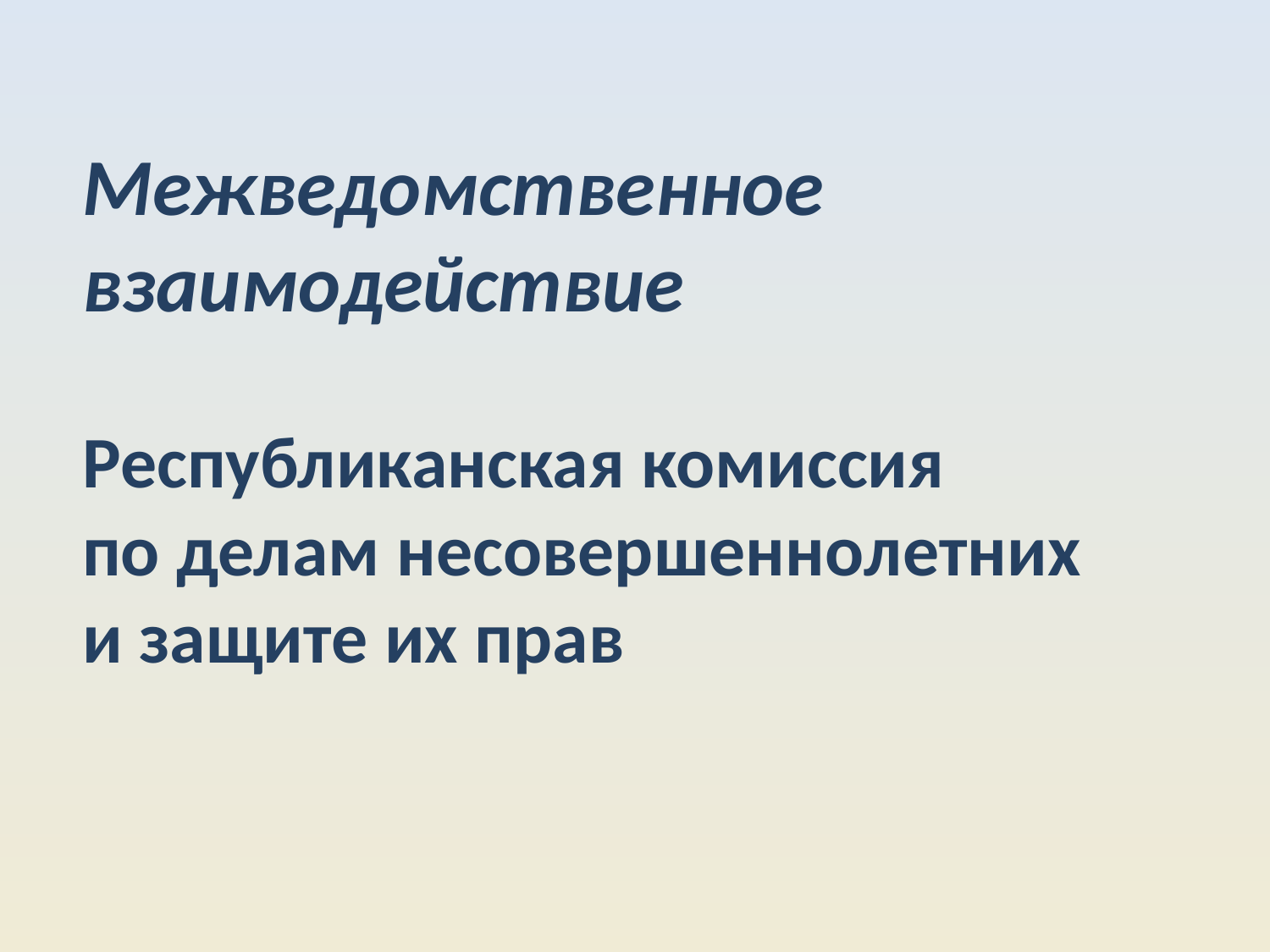

# Межведомственное взаимодействие Республиканская комиссия по делам несовершеннолетних и защите их прав